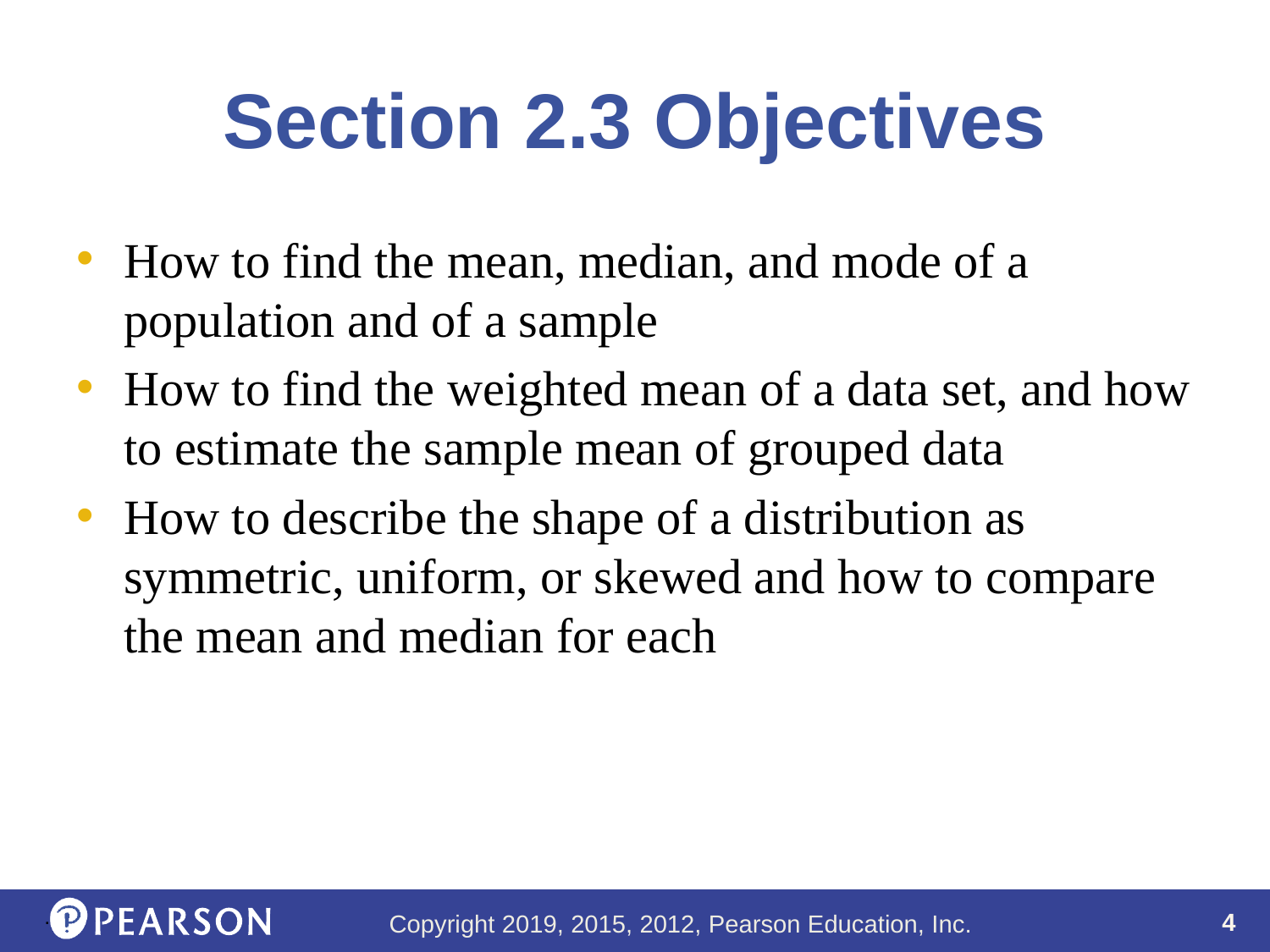

# Section 2.3 Objectives
How to find the mean, median, and mode of a population and of a sample
How to find the weighted mean of a data set, and how to estimate the sample mean of grouped data
How to describe the shape of a distribution as symmetric, uniform, or skewed and how to compare the mean and median for each
.